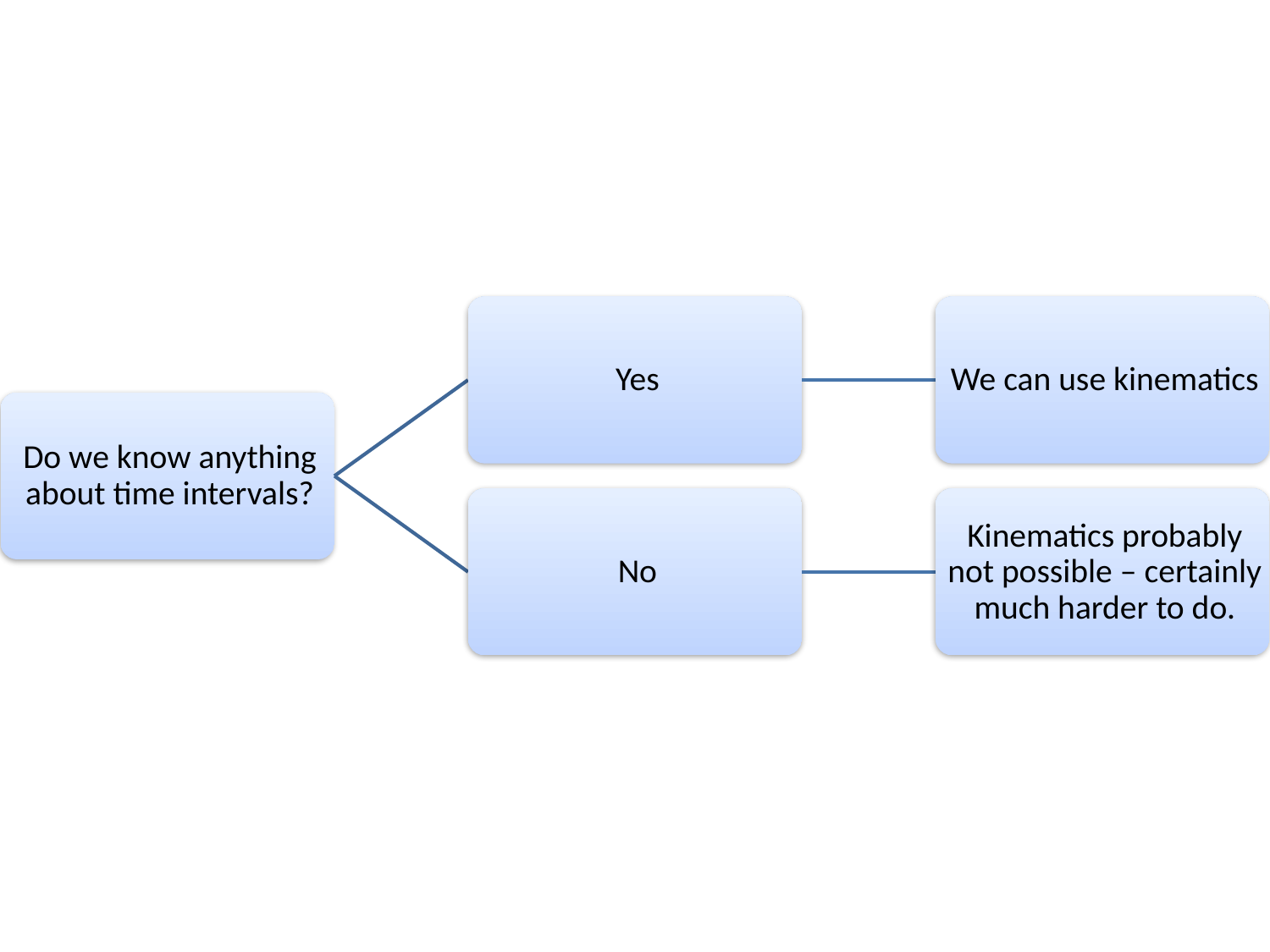

Do we know anything about time intervals?

Yes

We can use kinematics

No

Kinematics probably not possible – certainly much harder to do.